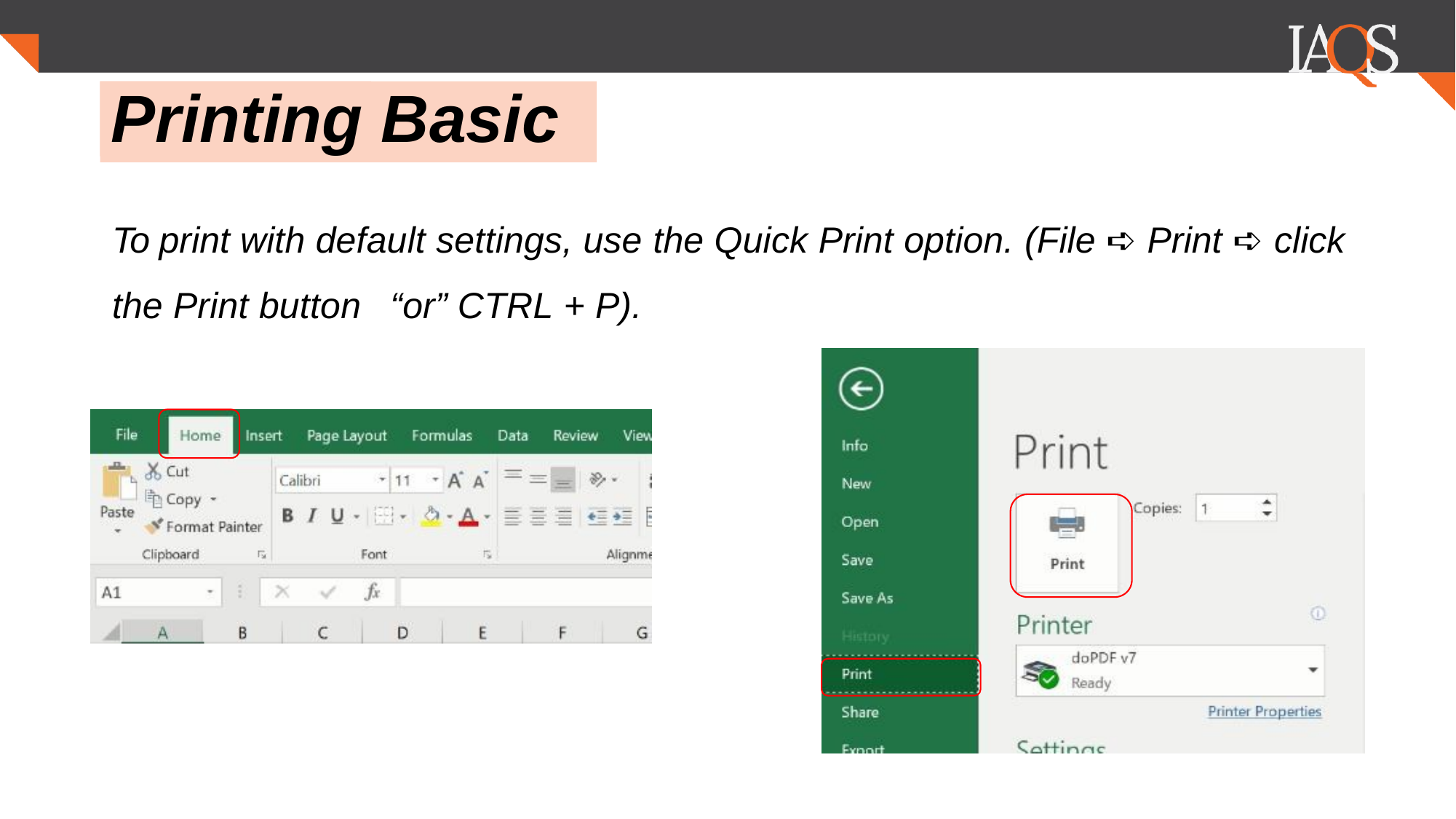

.

# Printing Basic
To print with default settings, use the Quick Print option. (File ➪ Print ➪ click the Print button  “or” CTRL + P).